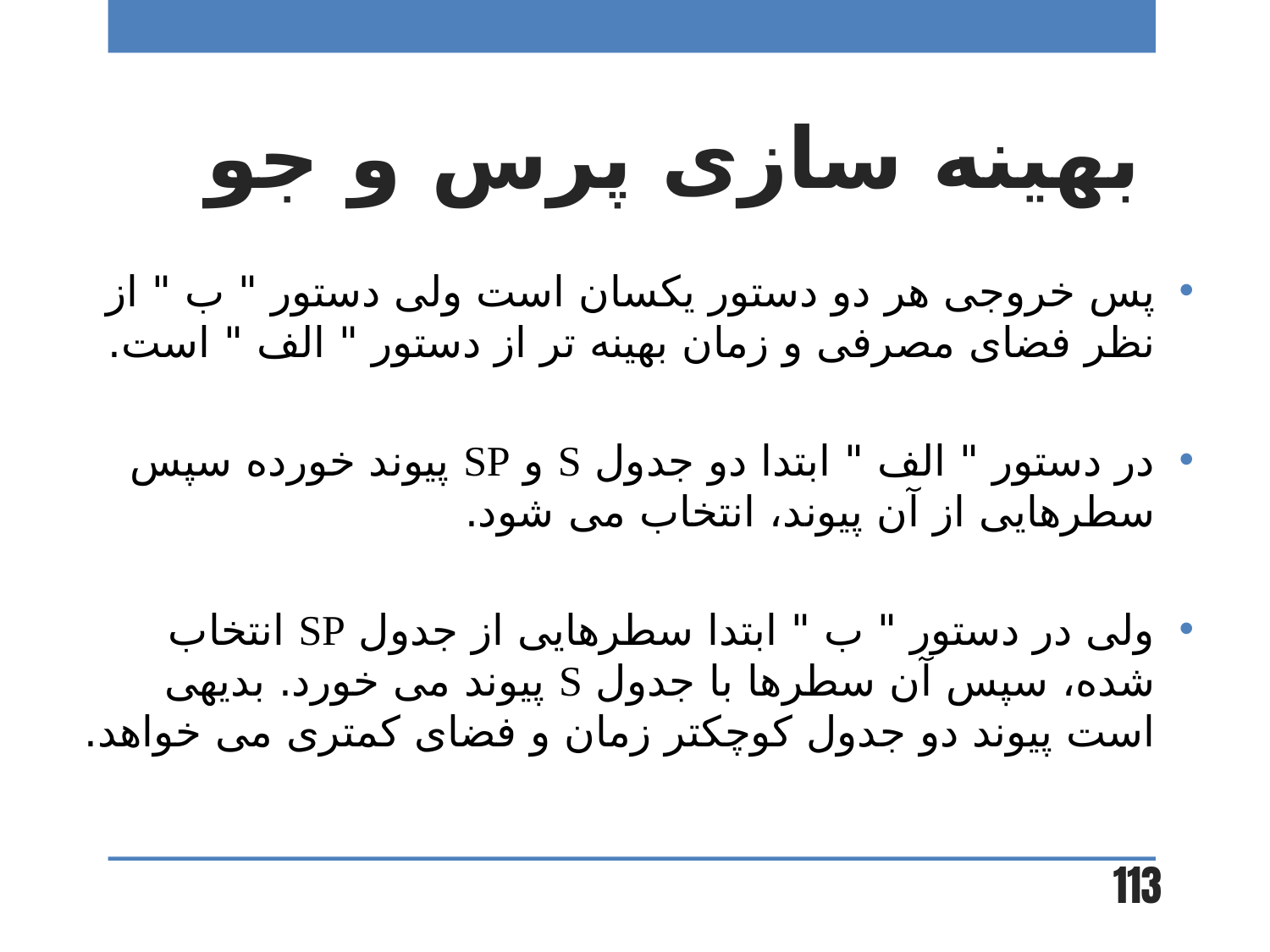

# بهینه سازی پرس و جو
پس خروجی هر دو دستور یکسان است ولی دستور " ب " از نظر فضای مصرفی و زمان بهینه تر از دستور " الف " است.

در دستور " الف " ابتدا دو جدول S و SP پیوند خورده سپس سطرهایی از آن پیوند، انتخاب می شود.

ولی در دستور " ب " ابتدا سطرهایی از جدول SP انتخاب شده، سپس آن سطرها با جدول S پیوند می خورد. بدیهی است پیوند دو جدول کوچکتر زمان و فضای کمتری می خواهد.

113